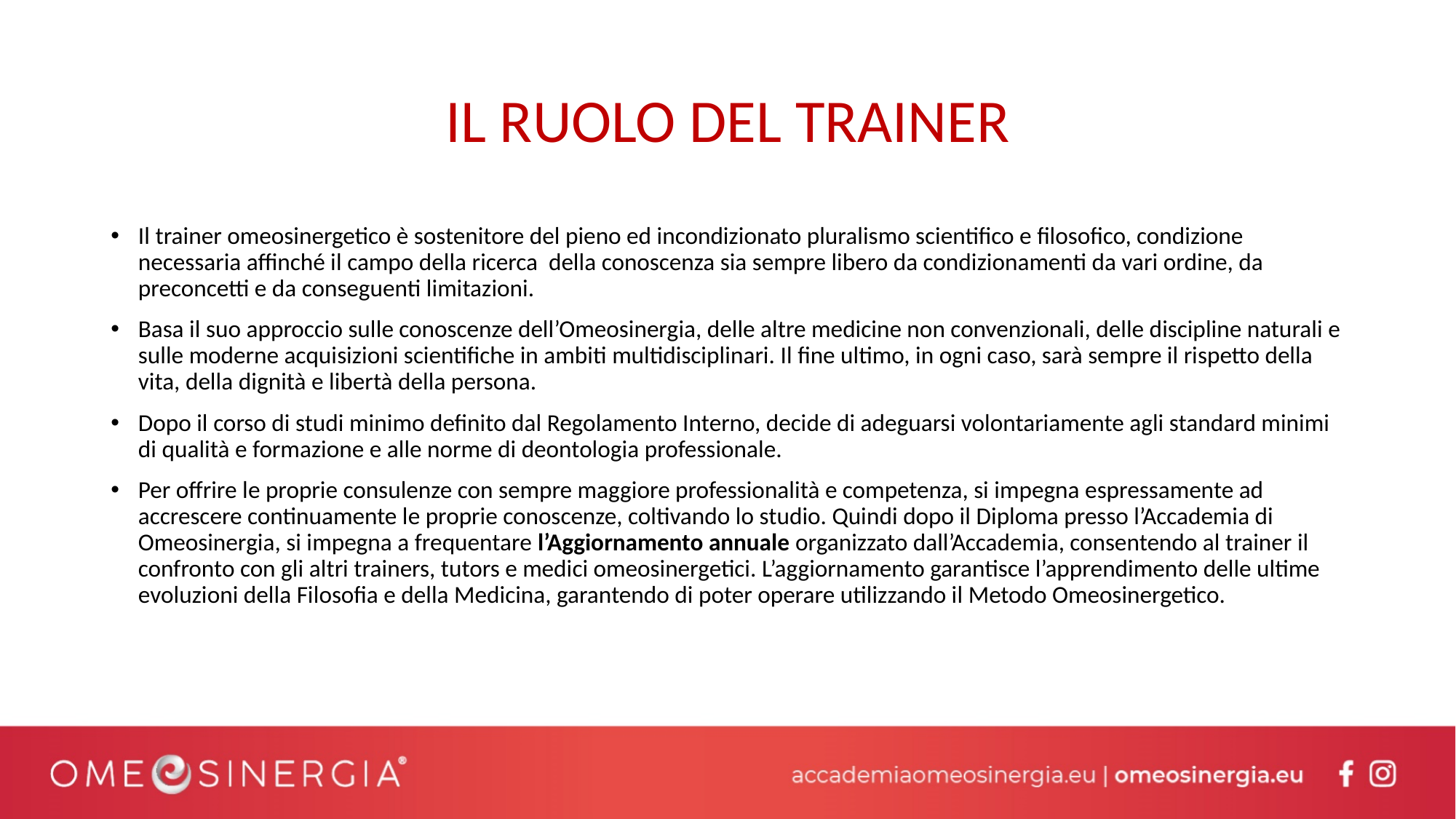

# IL RUOLO DEL TRAINER
Il trainer omeosinergetico è sostenitore del pieno ed incondizionato pluralismo scientifico e filosofico, condizione necessaria affinché il campo della ricerca  della conoscenza sia sempre libero da condizionamenti da vari ordine, da preconcetti e da conseguenti limitazioni.
Basa il suo approccio sulle conoscenze dell’Omeosinergia, delle altre medicine non convenzionali, delle discipline naturali e sulle moderne acquisizioni scientifiche in ambiti multidisciplinari. Il fine ultimo, in ogni caso, sarà sempre il rispetto della vita, della dignità e libertà della persona.
Dopo il corso di studi minimo definito dal Regolamento Interno, decide di adeguarsi volontariamente agli standard minimi di qualità e formazione e alle norme di deontologia professionale.
Per offrire le proprie consulenze con sempre maggiore professionalità e competenza, si impegna espressamente ad accrescere continuamente le proprie conoscenze, coltivando lo studio. Quindi dopo il Diploma presso l’Accademia di Omeosinergia, si impegna a frequentare l’Aggiornamento annuale organizzato dall’Accademia, consentendo al trainer il confronto con gli altri trainers, tutors e medici omeosinergetici. L’aggiornamento garantisce l’apprendimento delle ultime evoluzioni della Filosofia e della Medicina, garantendo di poter operare utilizzando il Metodo Omeosinergetico.